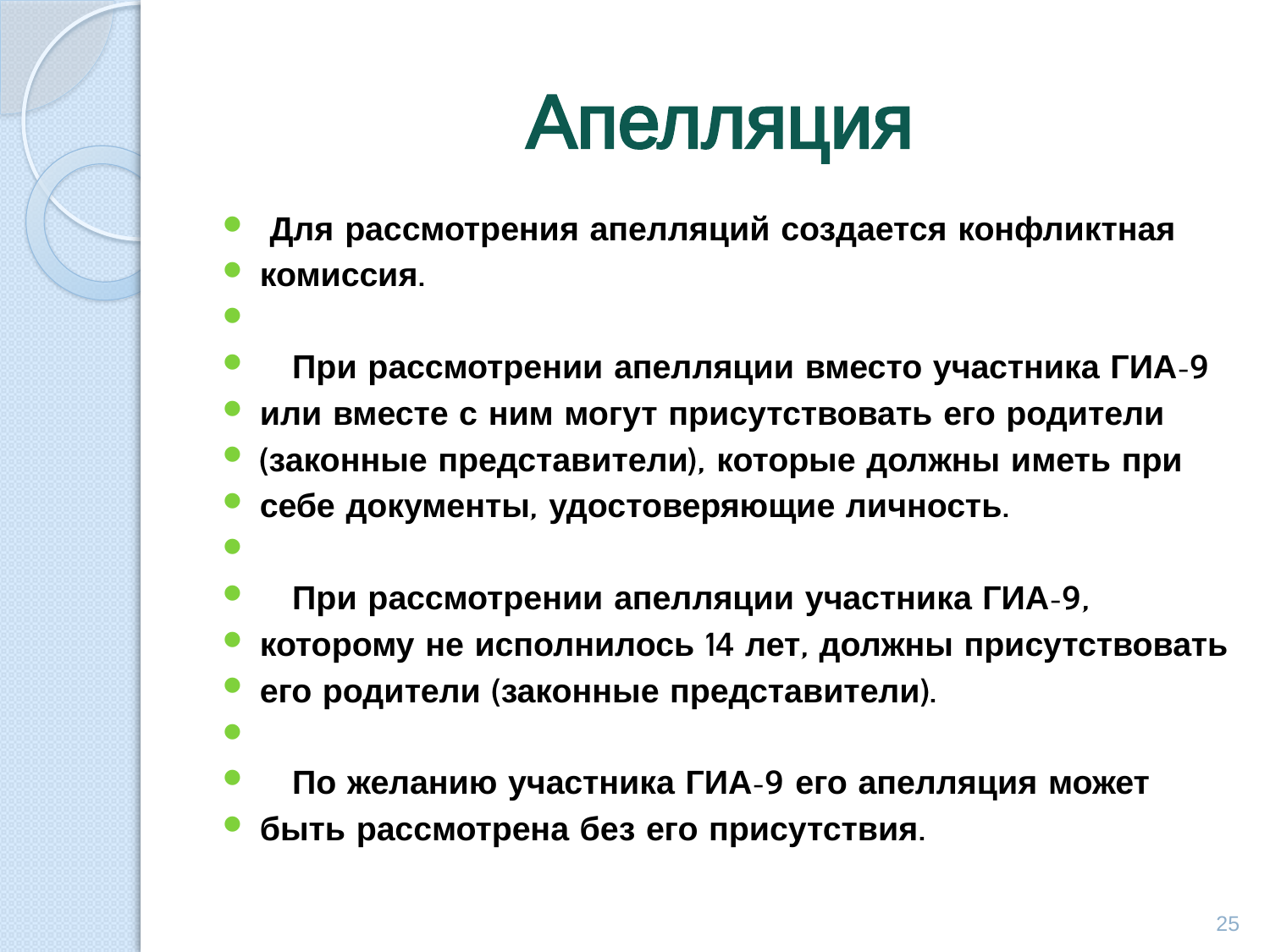

# Апелляция
 Для рассмотрения апелляций создается конфликтная
комиссия.

   При рассмотрении апелляции вместо участника ГИА-9
или вместе с ним могут присутствовать его родители
(законные представители), которые должны иметь при
себе документы, удостоверяющие личность.

   При рассмотрении апелляции участника ГИА-9,
которому не исполнилось 14 лет, должны присутствовать
его родители (законные представители).

   По желанию участника ГИА-9 его апелляция может
быть рассмотрена без его присутствия.

25